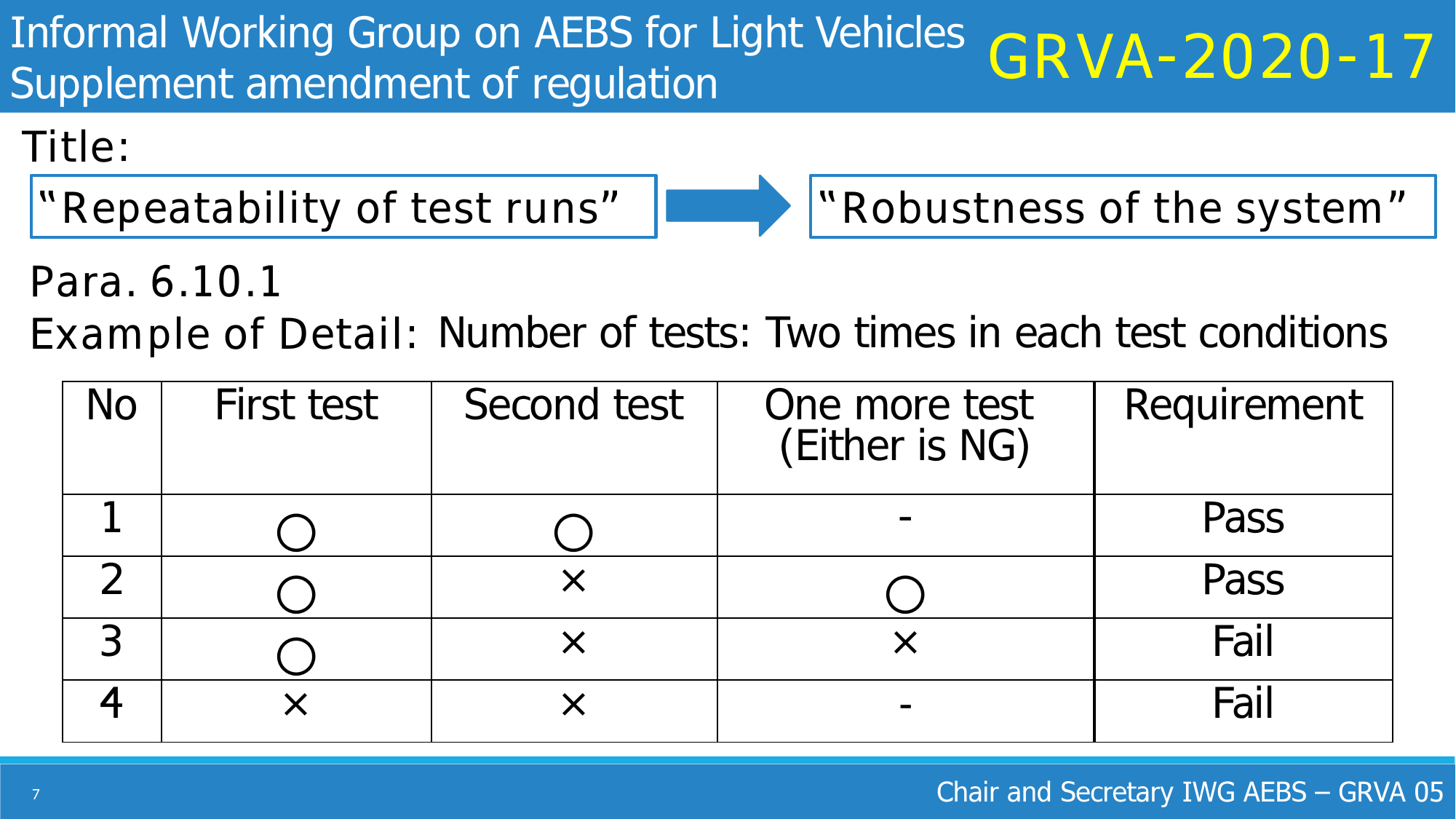

Informal Working Group on AEBS for Light Vehicles
Supplement amendment of regulation
GRVA-2020-17
Title:
“Repeatability of test runs”

“Robustness of the system”
Para. 6.10.1
Number of tests: Two times in each test conditions
Example of Detail:
| No | First test | Second test | One more test (Either is NG) | Requirement |
| --- | --- | --- | --- | --- |
| 1 | 〇 | 〇 | - | Pass |
| 2 | 〇 | × | 〇 | Pass |
| 3 | 〇 | × | × | Fail |
| 4 | × | × | ‐ | Fail |
Chair and Secretary IWG AEBS – GRVA 05
7